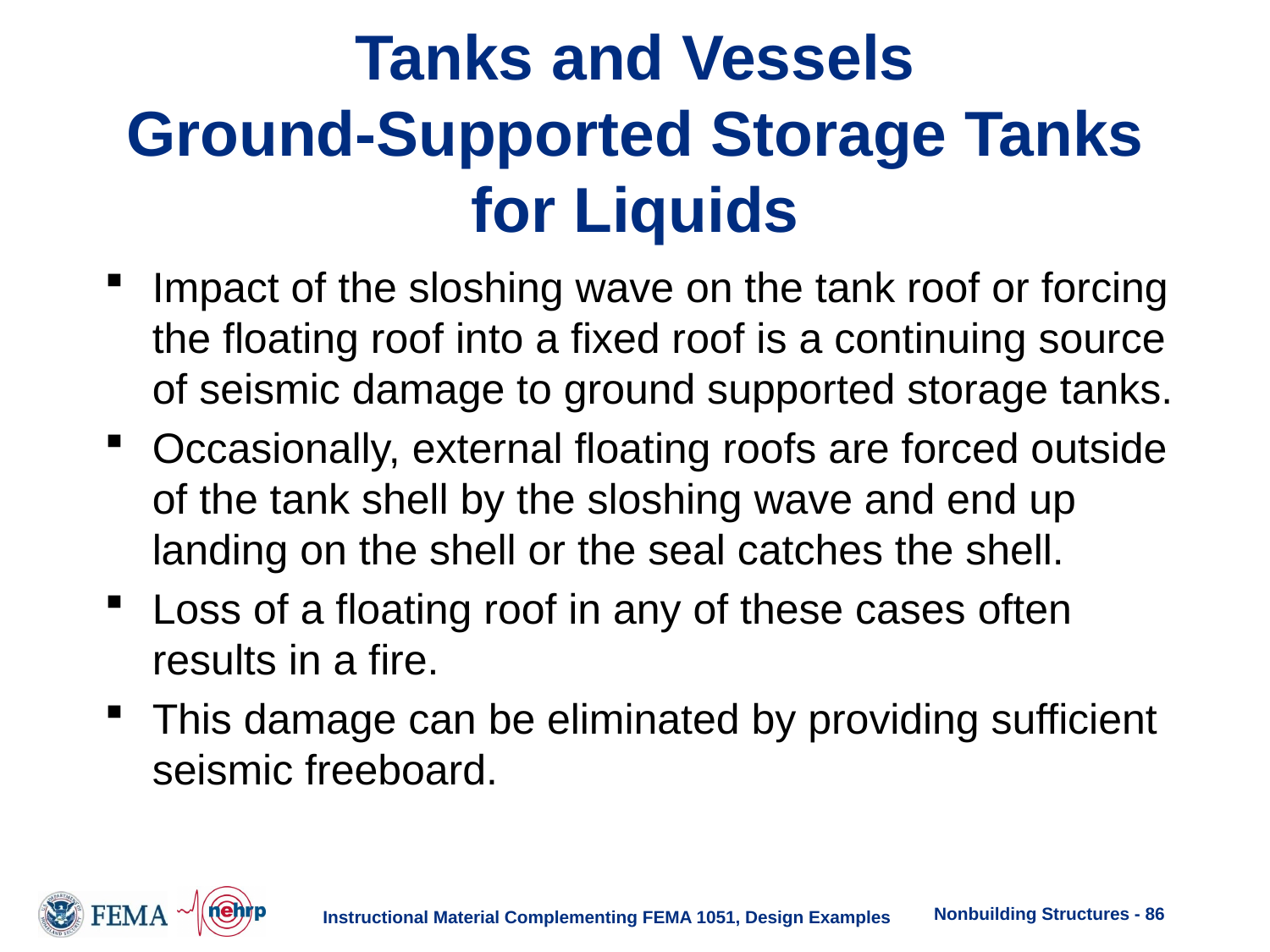

# Tanks and Vessels Ground-Supported Storage Tanks for Liquids
Impact of the sloshing wave on the tank roof or forcing the floating roof into a fixed roof is a continuing source of seismic damage to ground supported storage tanks.
Occasionally, external floating roofs are forced outside of the tank shell by the sloshing wave and end up landing on the shell or the seal catches the shell.
Loss of a floating roof in any of these cases often results in a fire.
This damage can be eliminated by providing sufficient seismic freeboard.

Nonbuilding Structures - 86
Instructional Material Complementing FEMA 1051, Design Examples